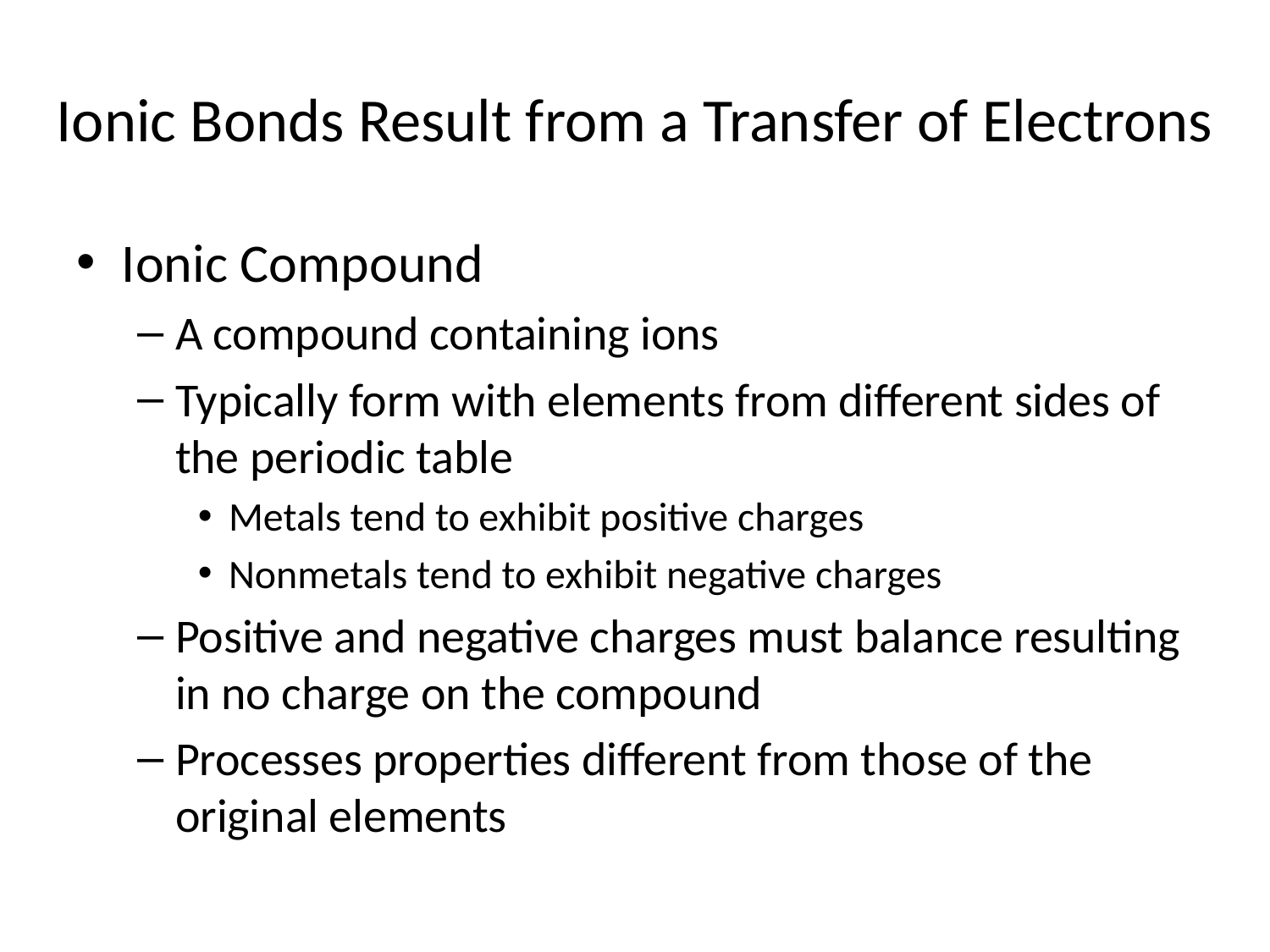

# Ionic Bonds Result from a Transfer of Electrons
Ionic Compound
A compound containing ions
Typically form with elements from different sides of the periodic table
Metals tend to exhibit positive charges
Nonmetals tend to exhibit negative charges
Positive and negative charges must balance resulting in no charge on the compound
Processes properties different from those of the original elements